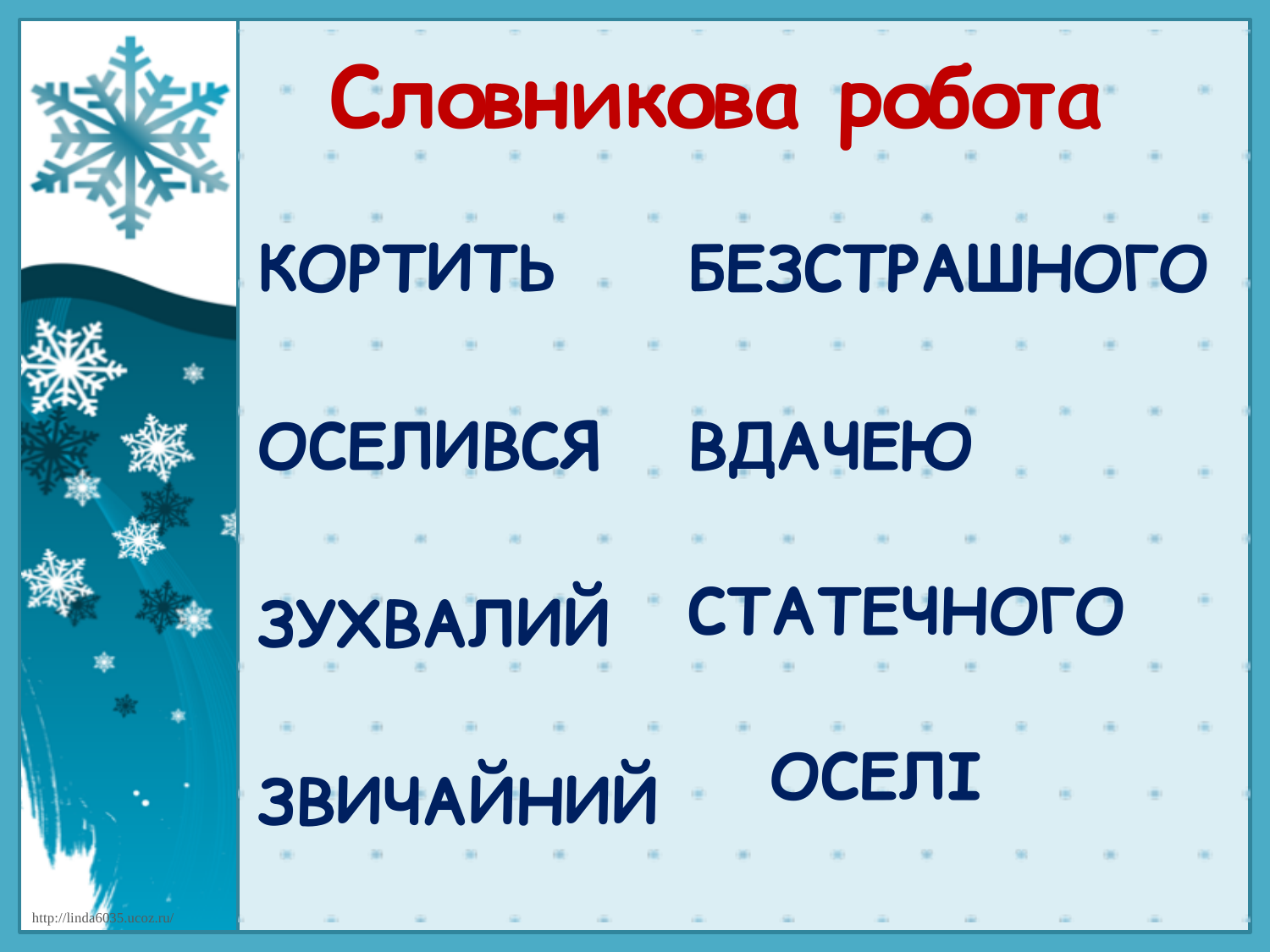

# Словникова робота
КОРТИТЬ

ОСЕЛИВСЯ

ЗУХВАЛИЙ

ЗВИЧАЙНИЙ
БЕЗСТРАШНОГО

ВДАЧЕЮ
СТАТЕЧНОГО
   ОСЕЛІ